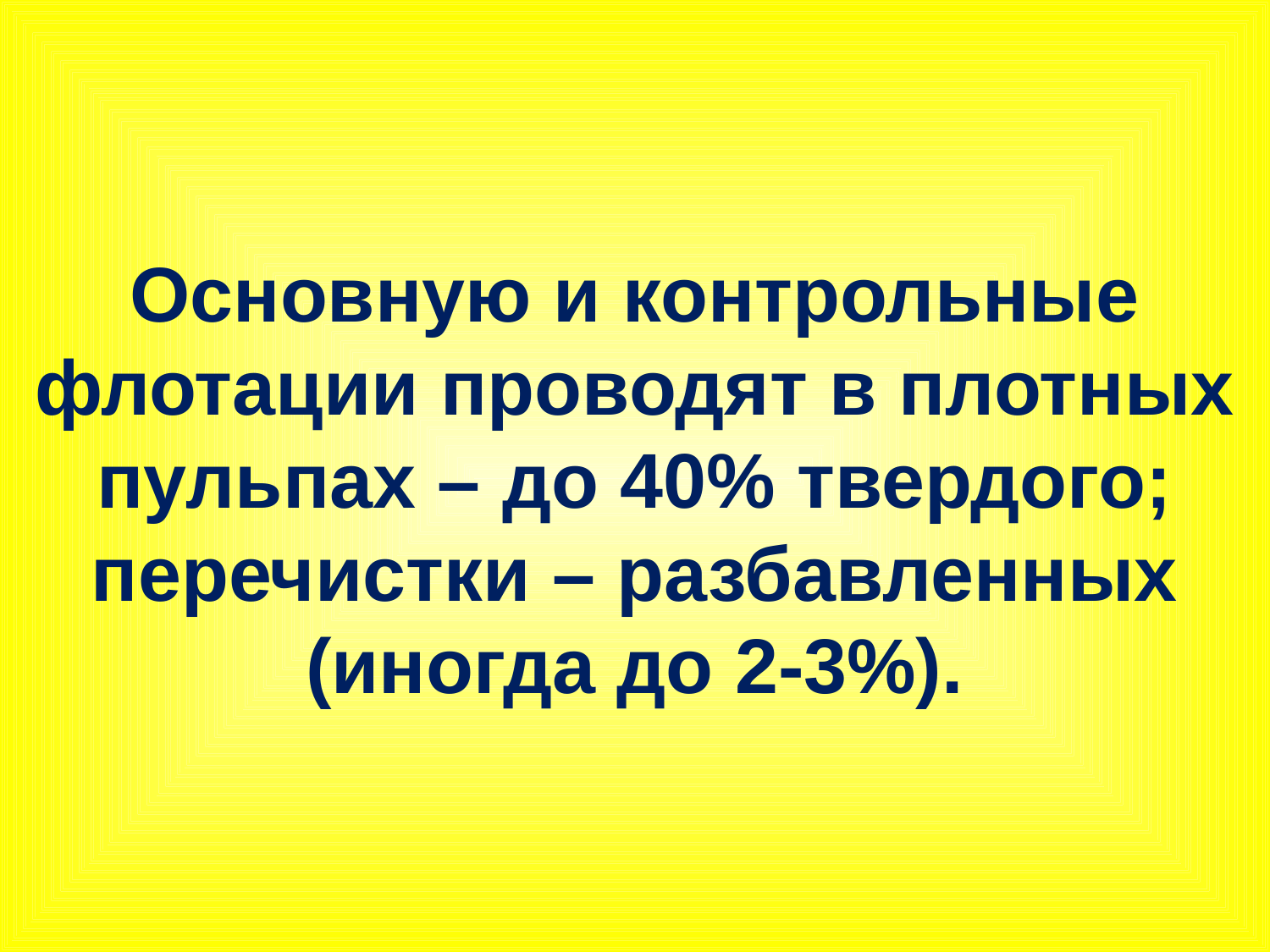

Основную и контрольные флотации проводят в плотных пульпах – до 40% твердого;
перечистки – разбавленных (иногда до 2-3%).